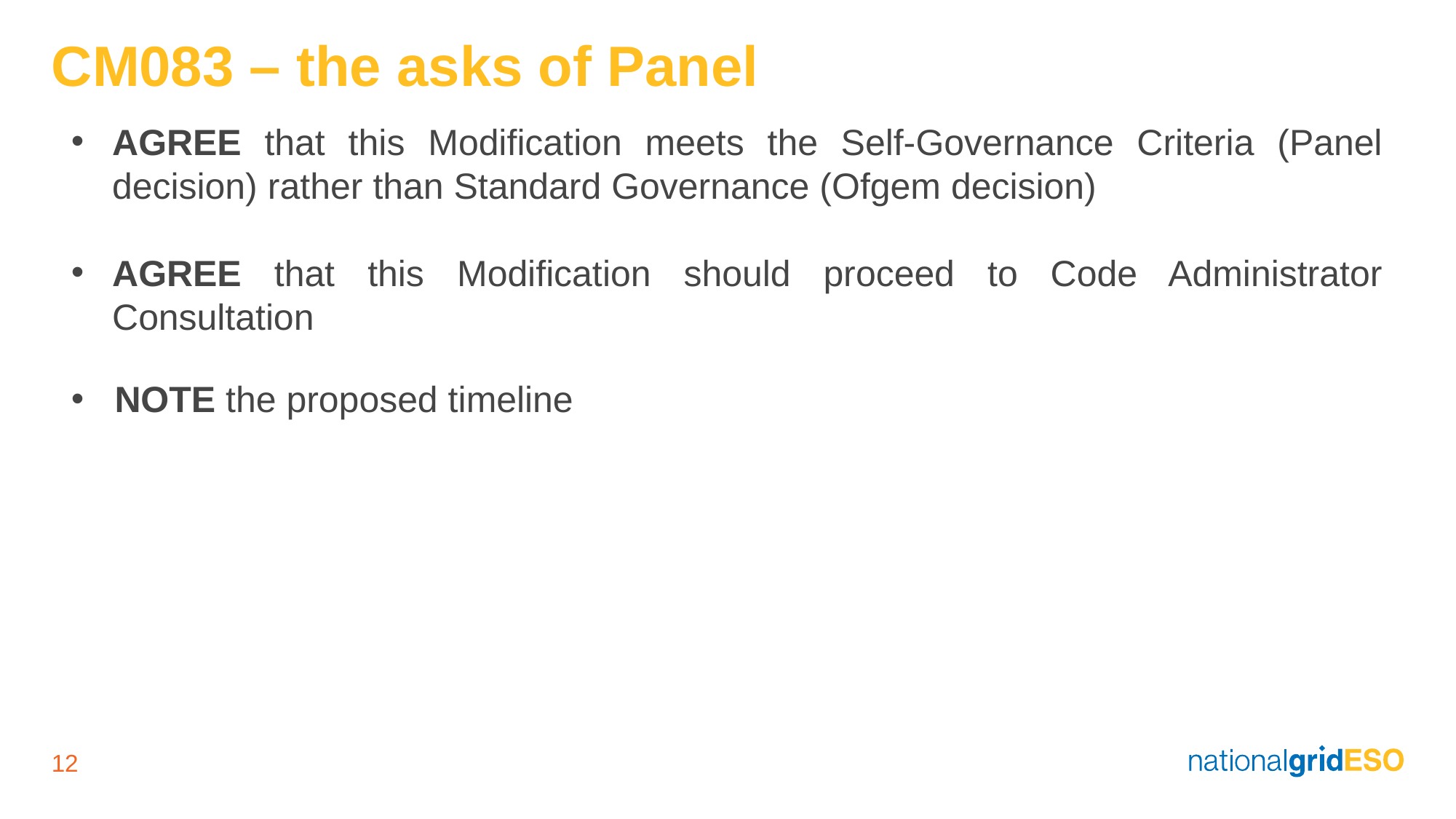

# CM083 – the asks of Panel
AGREE that this Modification meets the Self-Governance Criteria (Panel decision) rather than Standard Governance (Ofgem decision)

AGREE that this Modification should proceed to Code Administrator Consultation

NOTE the proposed timeline